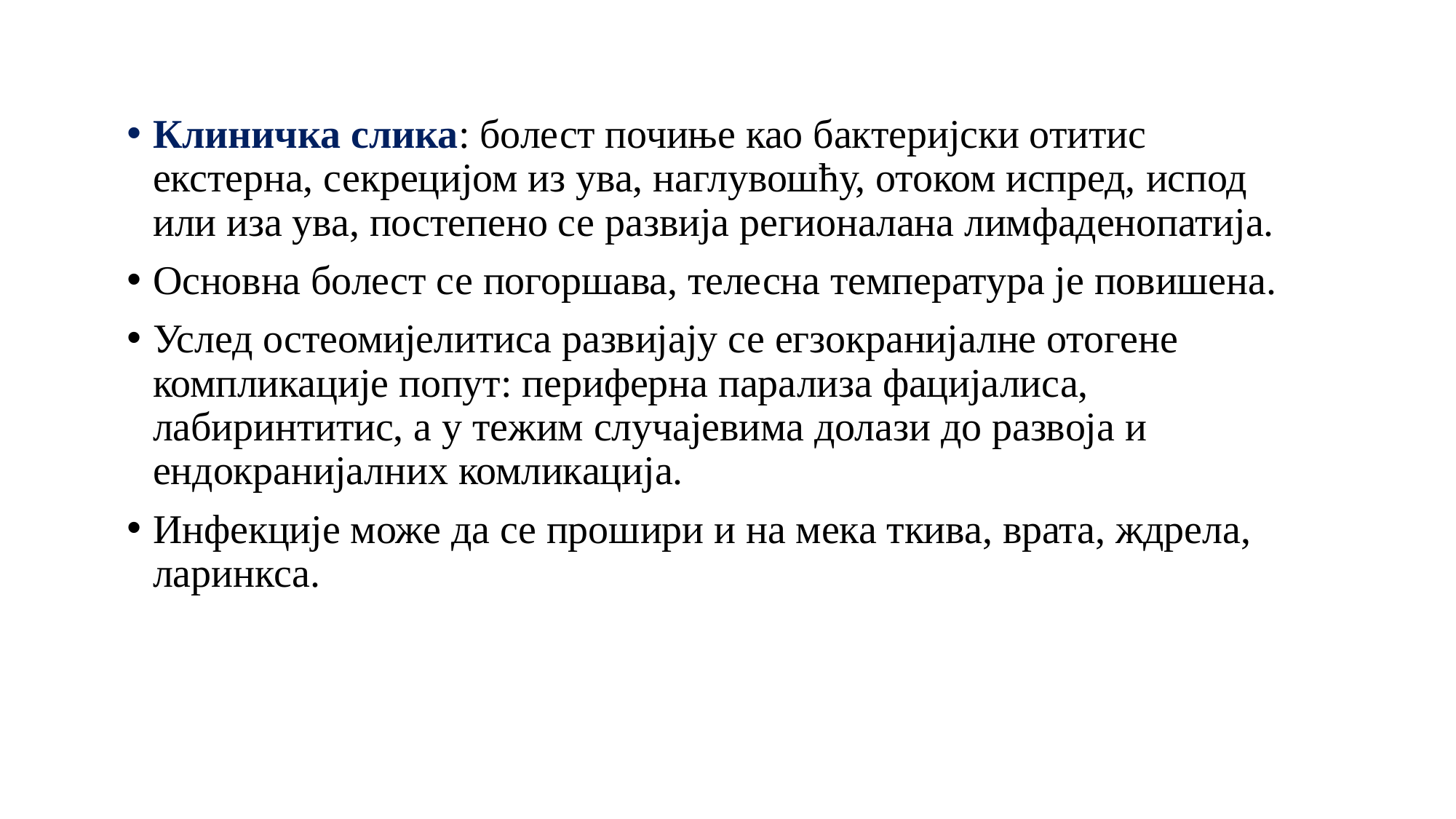

Клиничка слика: болест почиње као бактеријски отитис екстерна, секрецијом из ува, наглувошћу, отоком испред, испод или иза ува, постепено се развија регионалана лимфаденопатија.
Основна болест се погоршава, телесна температура је повишена.
Услед остеомијелитиса развијају се егзокранијалне отогене компликације попут: периферна парализа фацијалиса, лабиринтитис, а у тежим случајевима долази до развоја и ендокранијалних комликација.
Инфекције може да се прошири и на мека ткива, врата, ждрела, ларинкса.